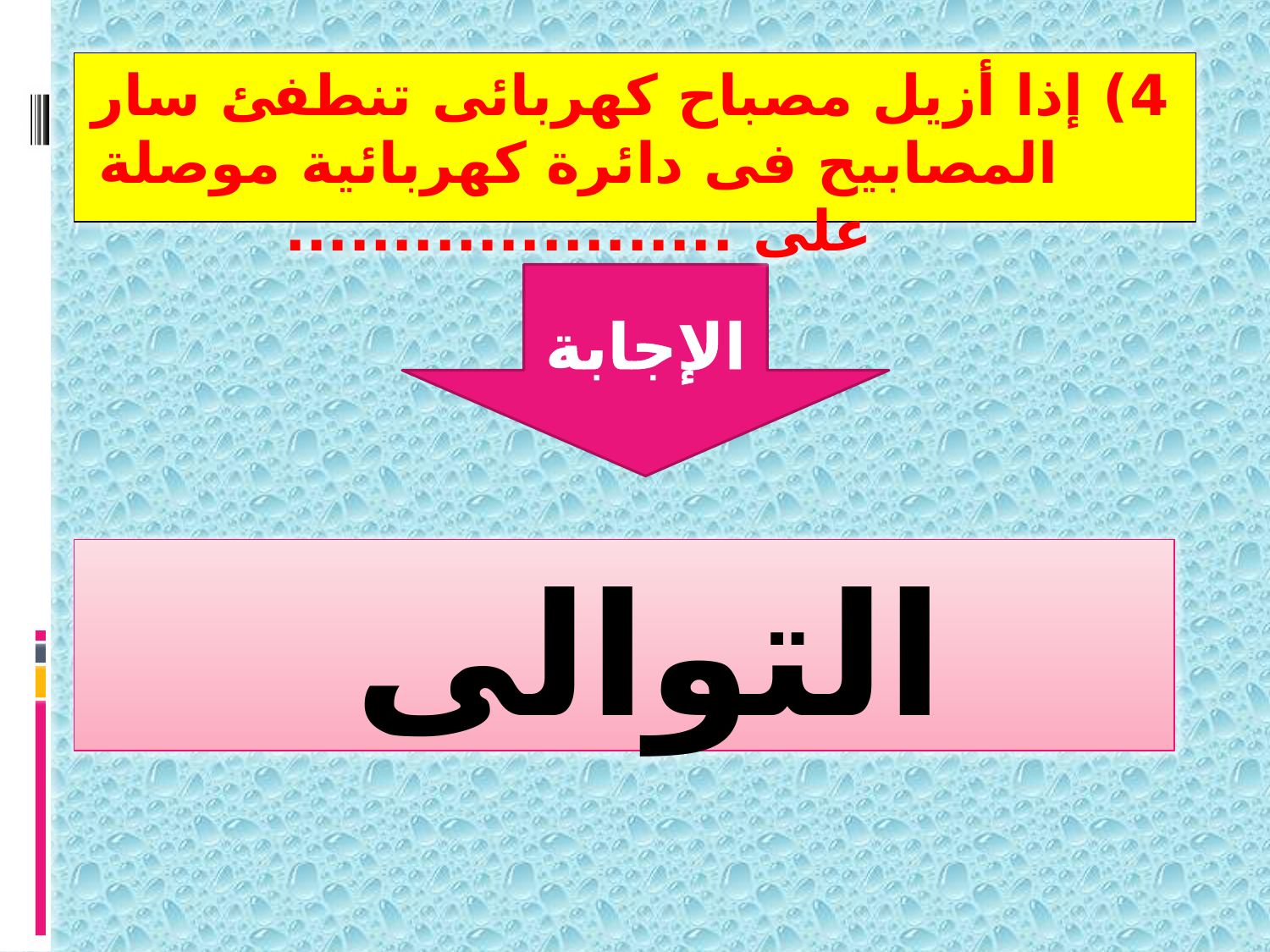

4) إذا أزيل مصباح كهربائى تنطفئ سار المصابيح فى دائرة كهربائية موصلة على .....................
الإجابة
التوالى